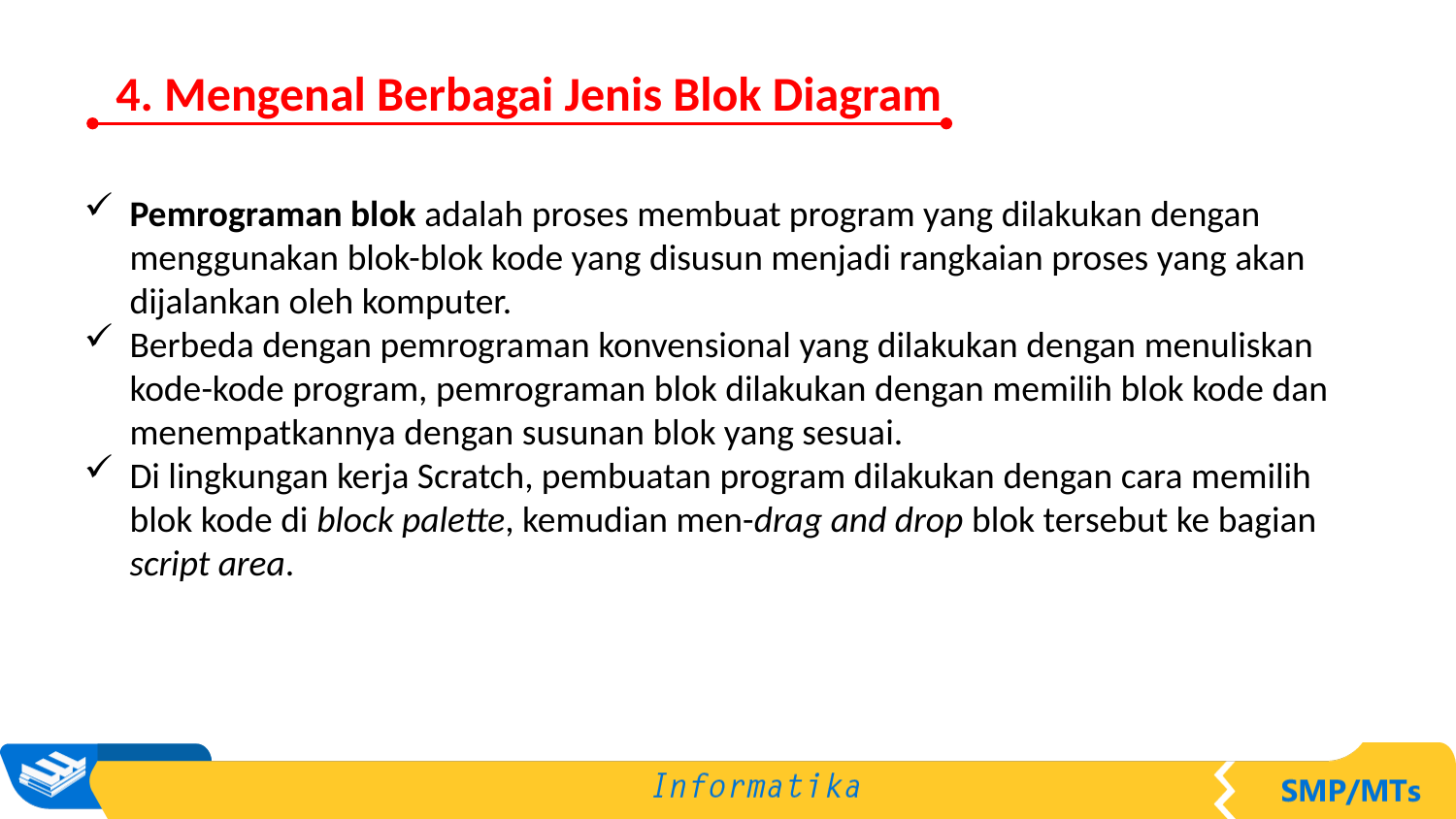

4. Mengenal Berbagai Jenis Blok Diagram
Pemrograman blok adalah proses membuat program yang dilakukan dengan menggunakan blok-blok kode yang disusun menjadi rangkaian proses yang akan dijalankan oleh komputer.
Berbeda dengan pemrograman konvensional yang dilakukan dengan menuliskan kode-kode program, pemrograman blok dilakukan dengan memilih blok kode dan menempatkannya dengan susunan blok yang sesuai.
Di lingkungan kerja Scratch, pembuatan program dilakukan dengan cara memilih blok kode di block palette, kemudian men-drag and drop blok tersebut ke bagian script area.